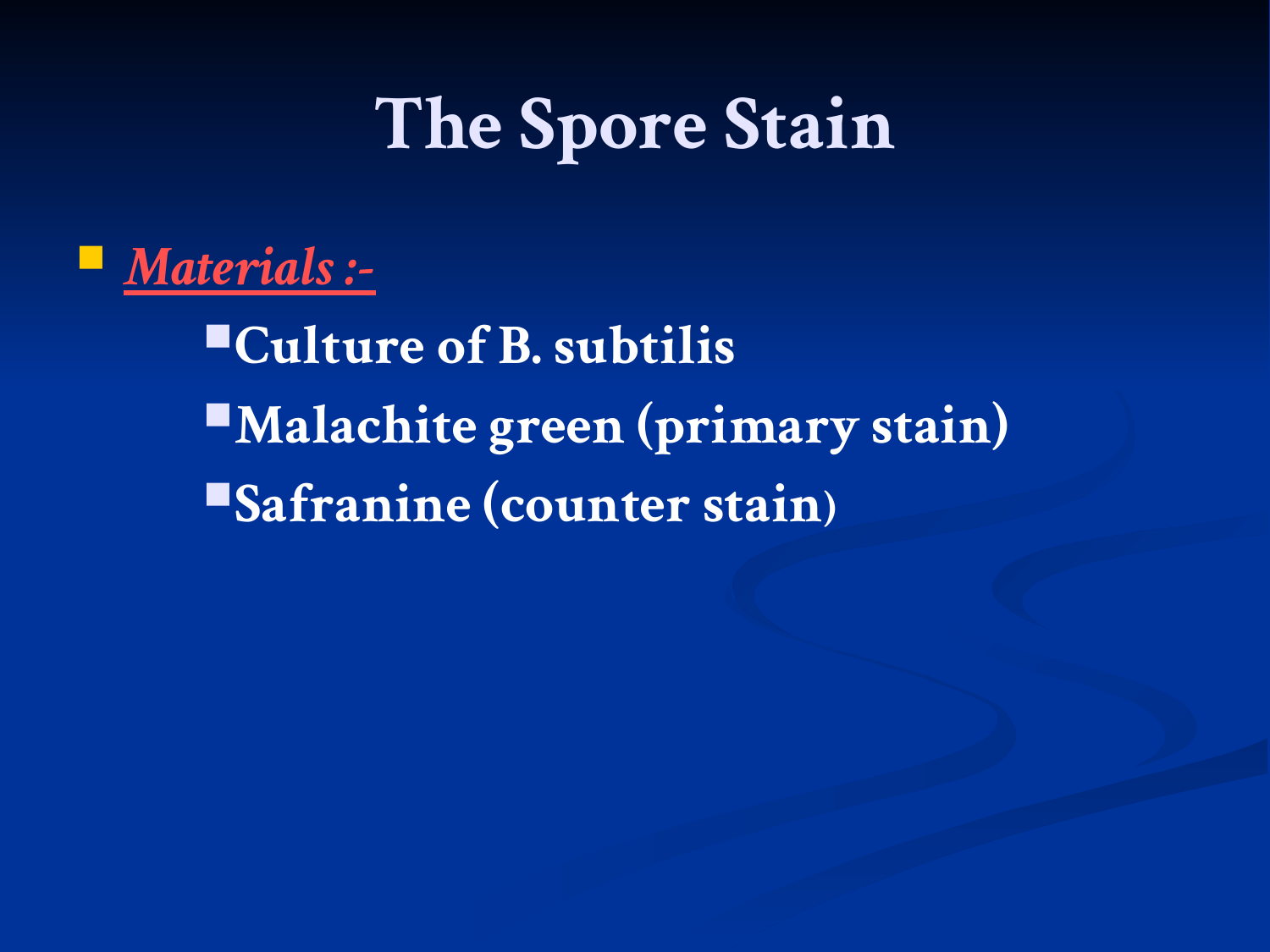

# The Spore Stain
Materials :-
Culture of B. subtilis
Malachite green (primary stain)
Safranine (counter stain)